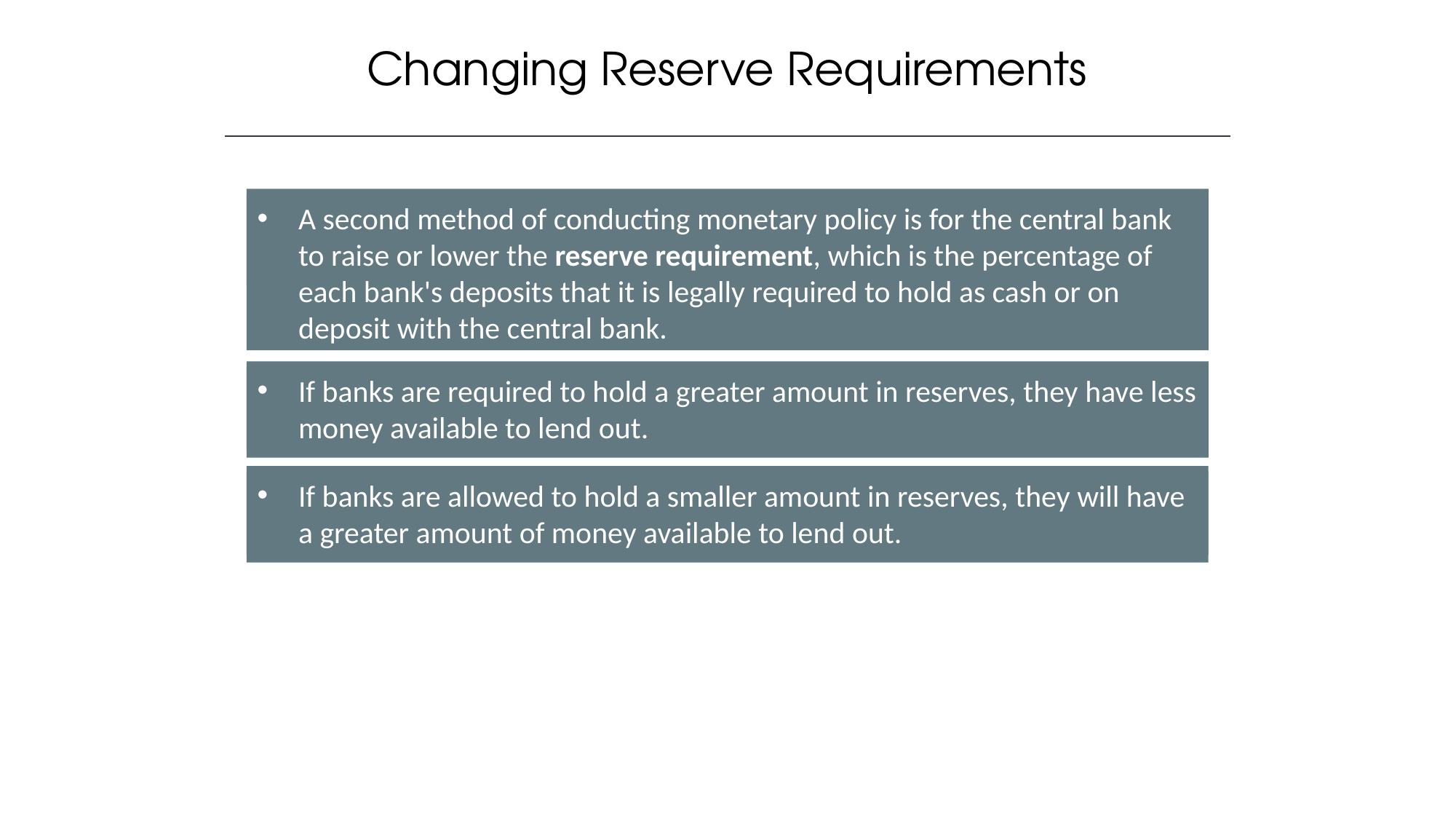

Changing Reserve Requirements

A second method of conducting monetary policy is for the central bank to raise or lower the reserve requirement, which is the percentage of each bank's deposits that it is legally required to hold as cash or on deposit with the central bank.

If banks are required to hold a greater amount in reserves, they have less money available to lend out.

If banks are allowed to hold a smaller amount in reserves, they will have a greater amount of money available to lend out.